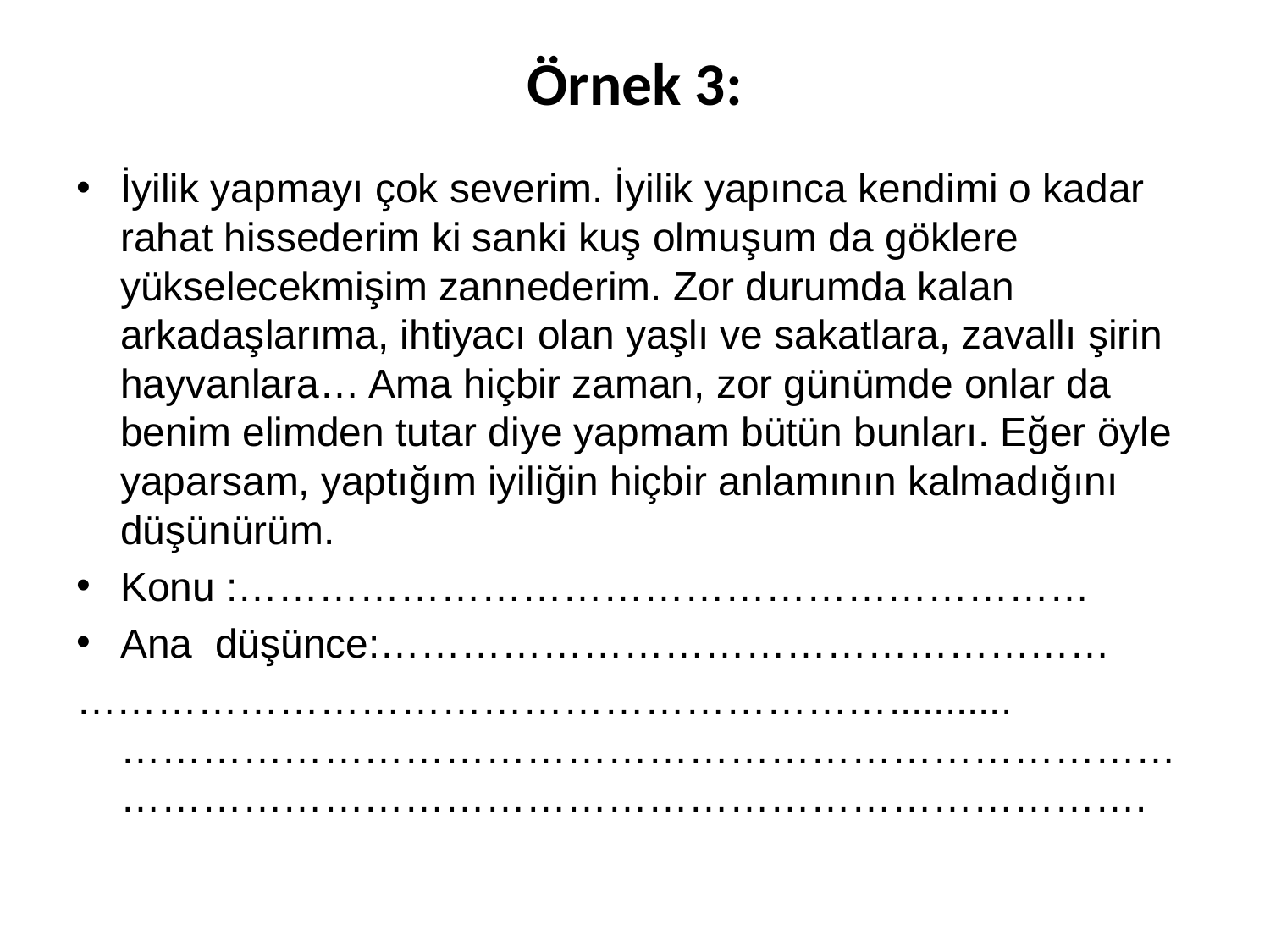

# Örnek 3:
İyilik yapmayı çok severim. İyilik yapınca kendimi o kadar rahat hissederim ki sanki kuş olmuşum da göklere yükselecekmişim zannederim. Zor durumda kalan arkadaşlarıma, ihtiyacı olan yaşlı ve sakatlara, zavallı şirin hayvanlara… Ama hiçbir zaman, zor günümde onlar da benim elimden tutar diye yapmam bütün bunları. Eğer öyle yaparsam, yaptığım iyiliğin hiçbir anlamının kalmadığını düşünürüm.
Konu :………………………………………………………
Ana  düşünce:………………………………………………
……………………………………………………...........……………………………………………………………………………………………………………………………………….